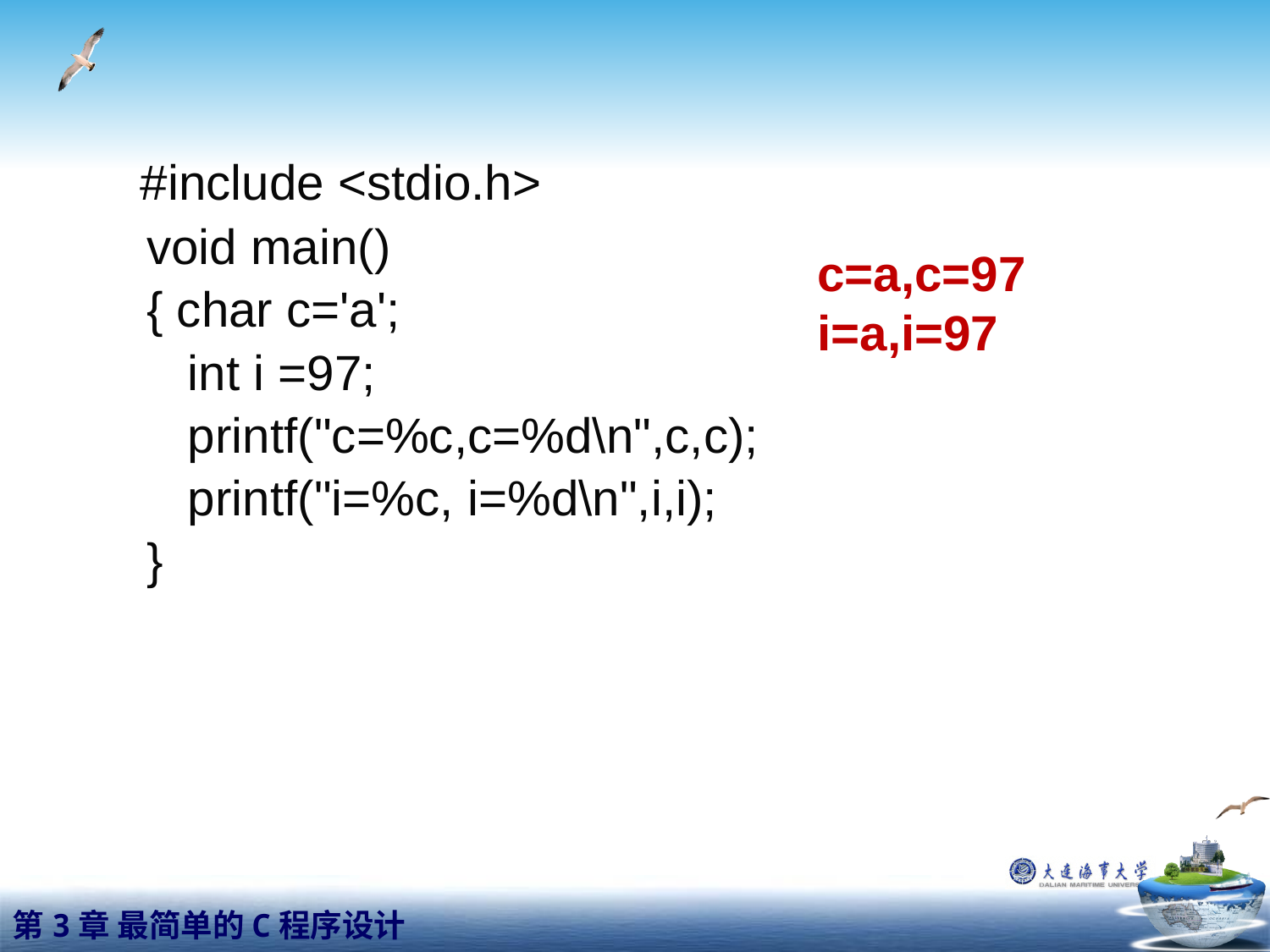

#include <stdio.h>
     void main()
     { char c='a';
        int i =97;
        printf("c=%c,c=%d\n",c,c);
        printf("i=%c, i=%d\n",i,i);
     }
c=a,c=97
i=a,i=97